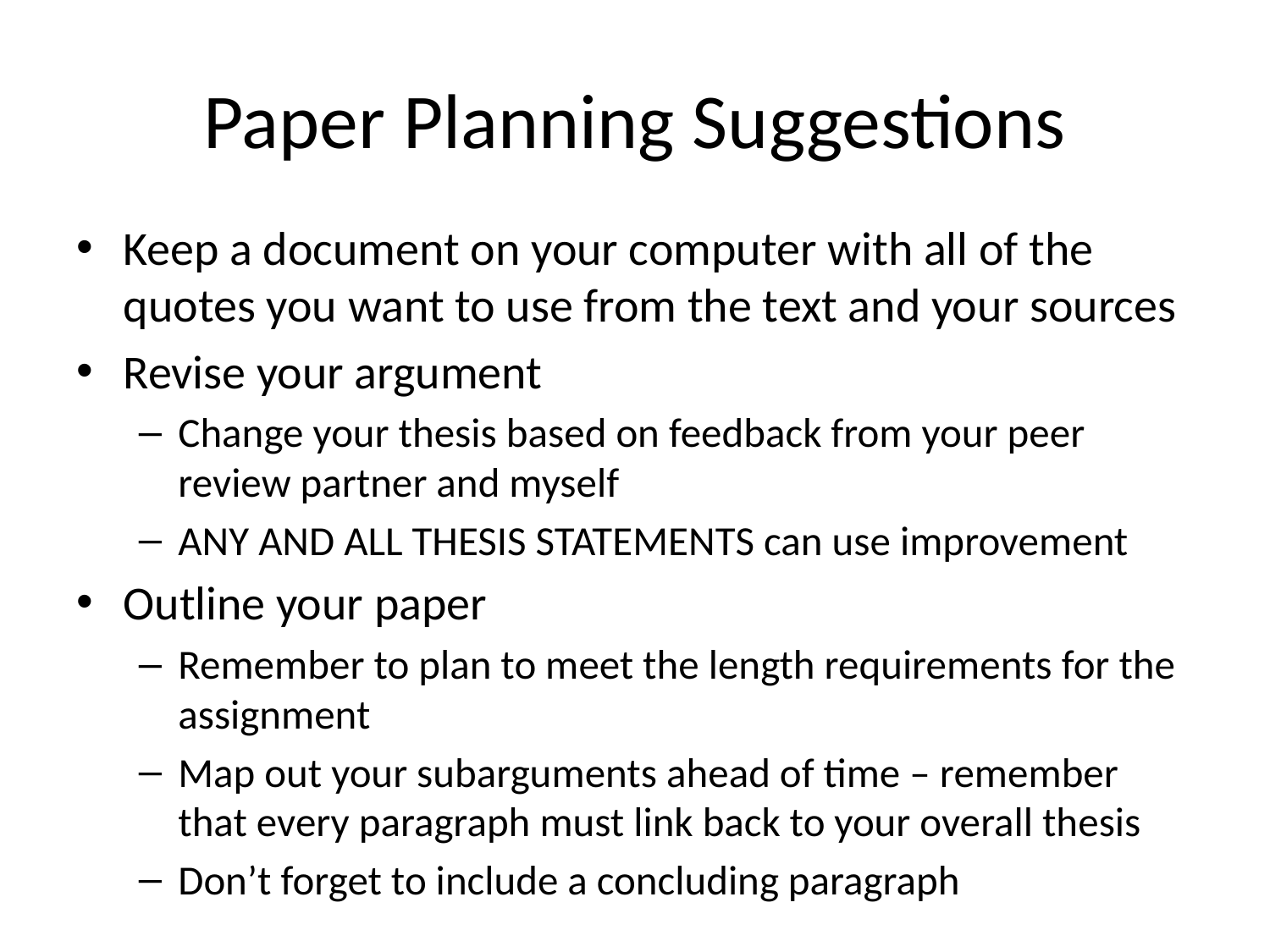

# Paper Planning Suggestions
Keep a document on your computer with all of the quotes you want to use from the text and your sources
Revise your argument
Change your thesis based on feedback from your peer review partner and myself
ANY AND ALL THESIS STATEMENTS can use improvement
Outline your paper
Remember to plan to meet the length requirements for the assignment
Map out your subarguments ahead of time – remember that every paragraph must link back to your overall thesis
Don’t forget to include a concluding paragraph